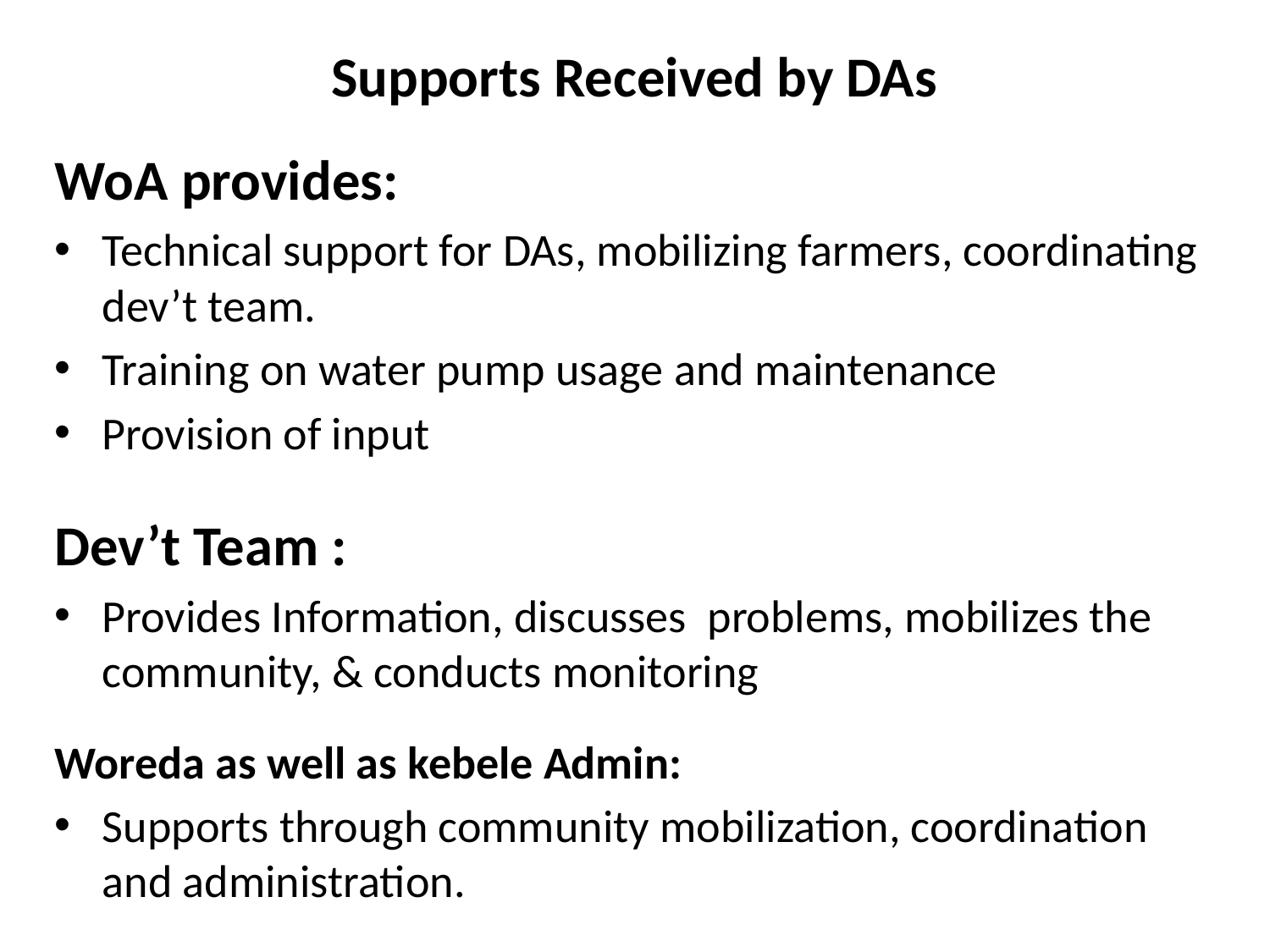

# Supports Received by DAs
WoA provides:
Technical support for DAs, mobilizing farmers, coordinating dev’t team.
Training on water pump usage and maintenance
Provision of input

Dev’t Team :
Provides Information, discusses  problems, mobilizes the community, & conducts monitoring

Woreda as well as kebele Admin:
Supports through community mobilization, coordination and administration.